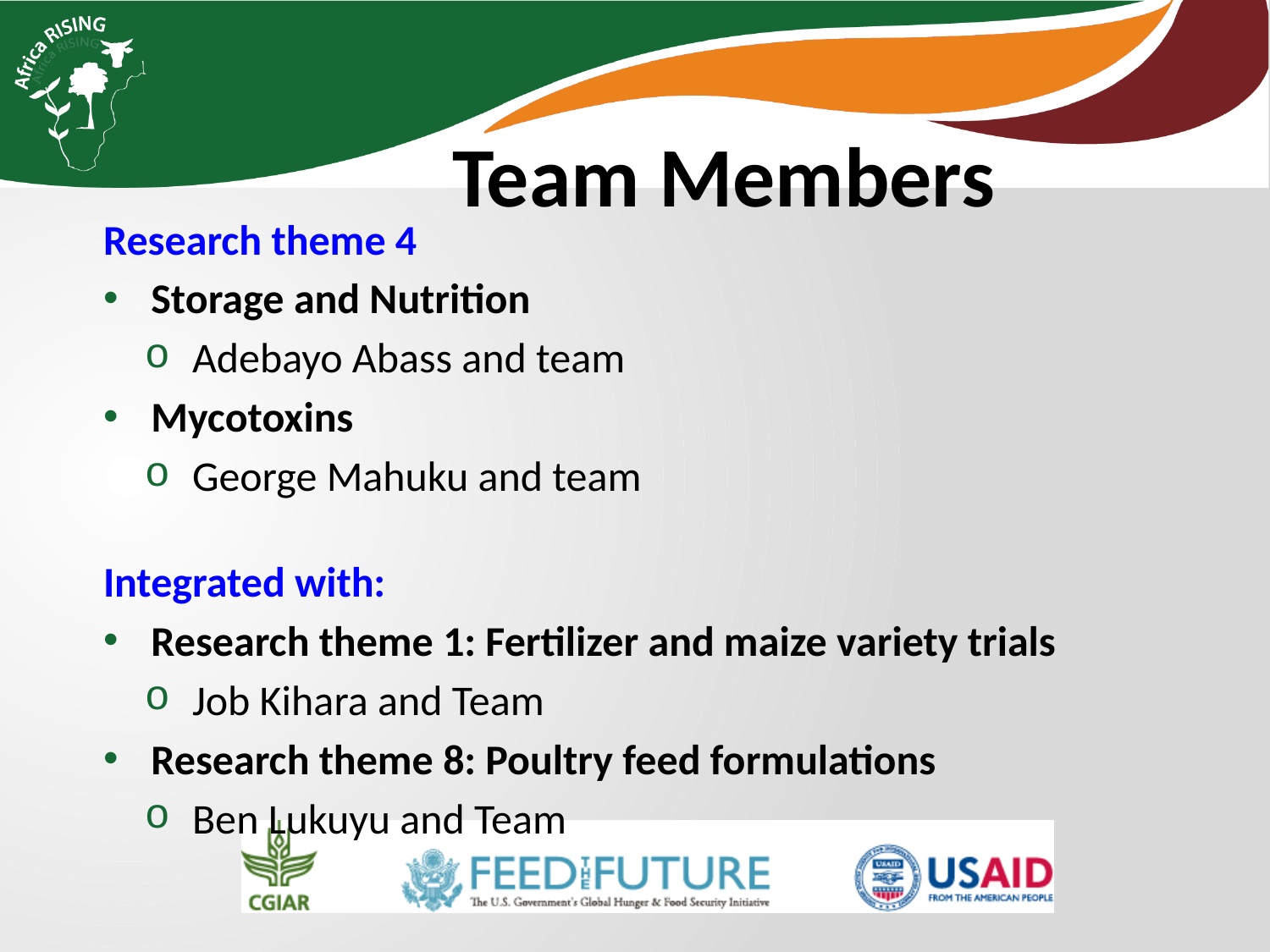

Team Members
Research theme 4
Storage and Nutrition
Adebayo Abass and team
Mycotoxins
George Mahuku and team

Integrated with:
Research theme 1: Fertilizer and maize variety trials
Job Kihara and Team
Research theme 8: Poultry feed formulations
Ben Lukuyu and Team